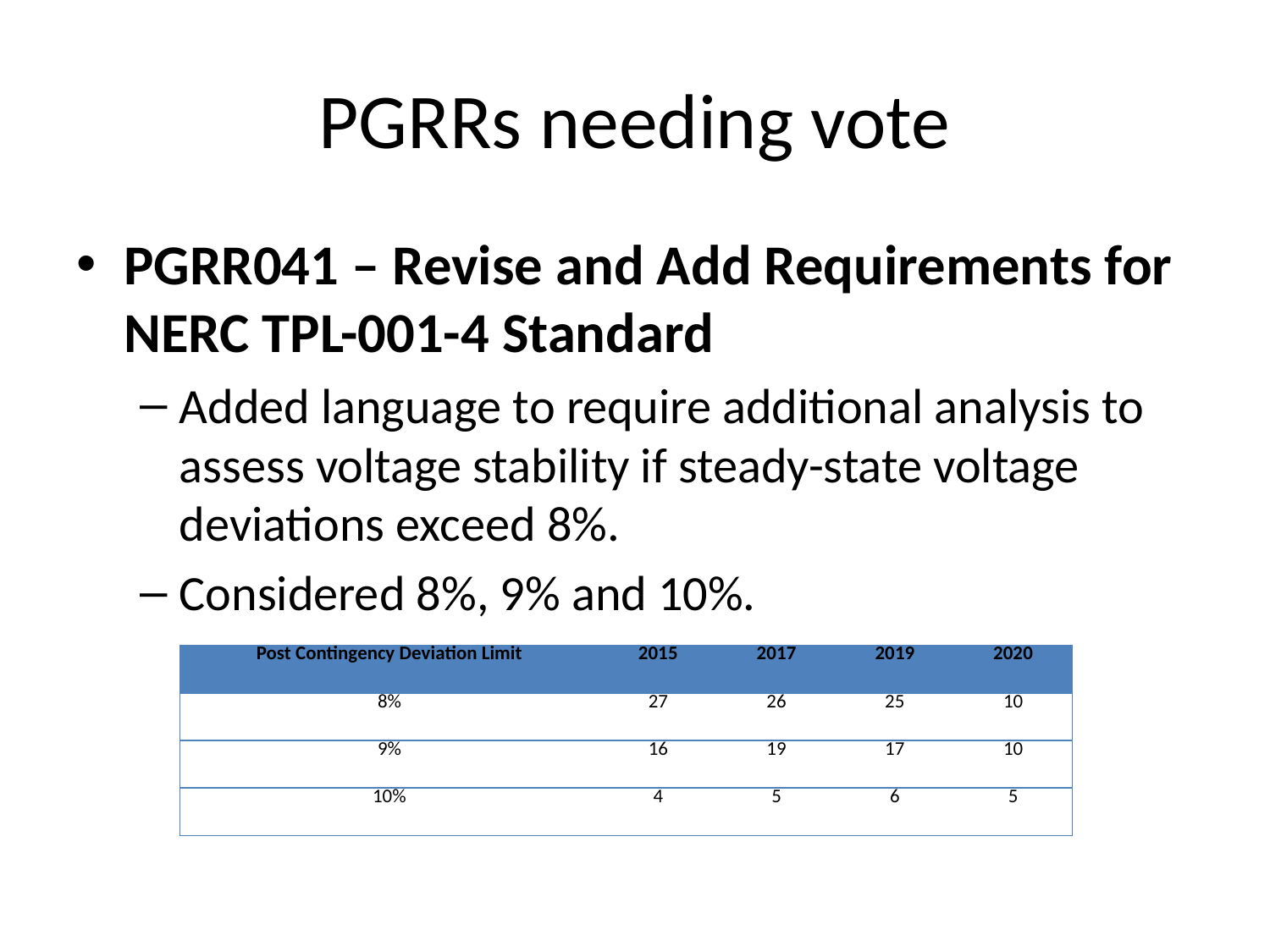

# PGRRs needing vote
PGRR041 – Revise and Add Requirements for NERC TPL-001-4 Standard
Added language to require additional analysis to assess voltage stability if steady-state voltage deviations exceed 8%.
Considered 8%, 9% and 10%.
| Post Contingency Deviation Limit | 2015 | 2017 | 2019 | 2020 |
| --- | --- | --- | --- | --- |
| 8% | 27 | 26 | 25 | 10 |
| 9% | 16 | 19 | 17 | 10 |
| 10% | 4 | 5 | 6 | 5 |